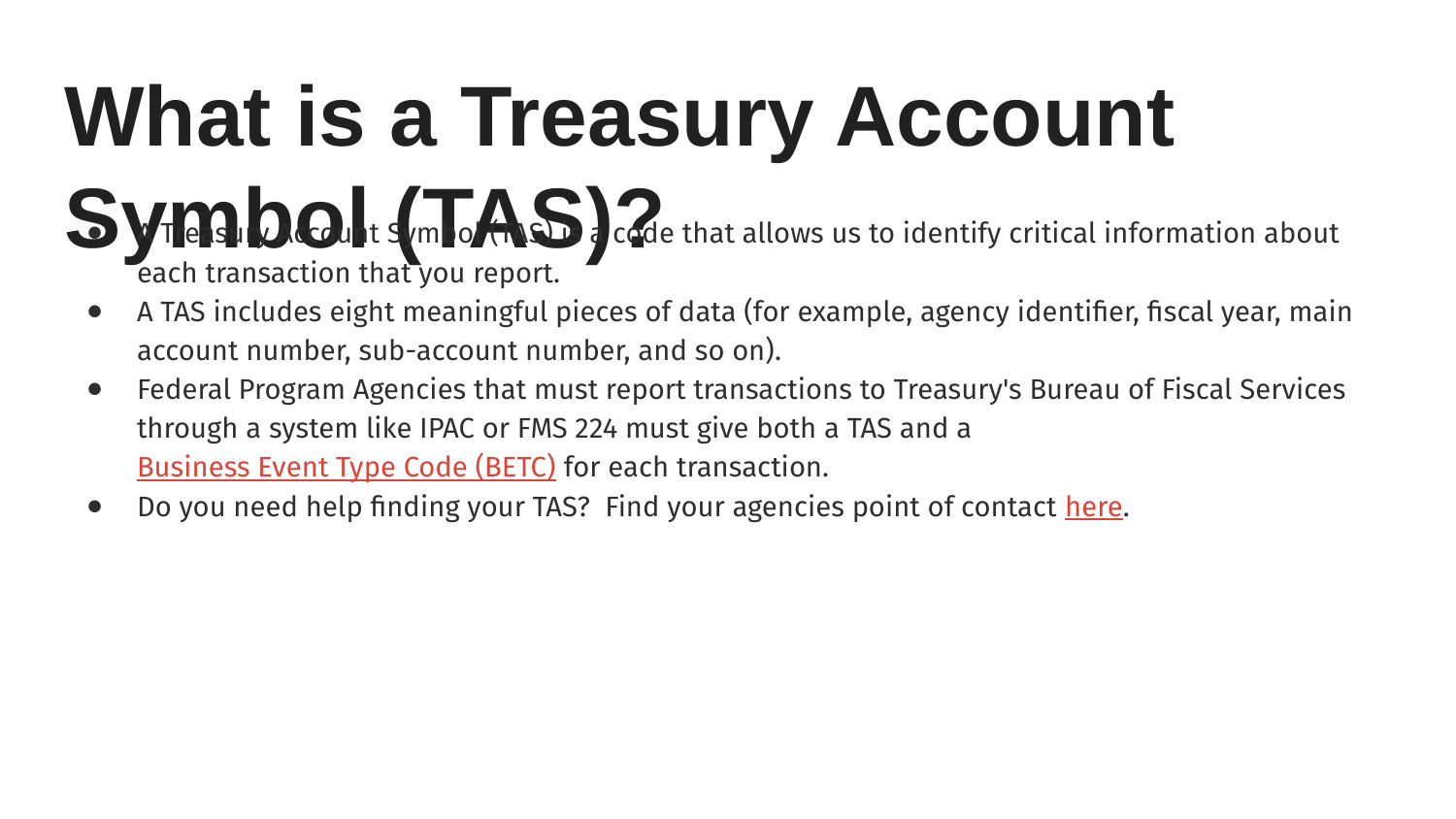

# What is a Treasury Account Symbol (TAS)?
A Treasury Account Symbol (TAS) is a code that allows us to identify critical information about each transaction that you report.
A TAS includes eight meaningful pieces of data (for example, agency identifier, fiscal year, main account number, sub-account number, and so on).
Federal Program Agencies that must report transactions to Treasury's Bureau of Fiscal Services through a system like IPAC or FMS 224 must give both a TAS and a Business Event Type Code (BETC) for each transaction.
Do you need help finding your TAS?  Find your agencies point of contact here.